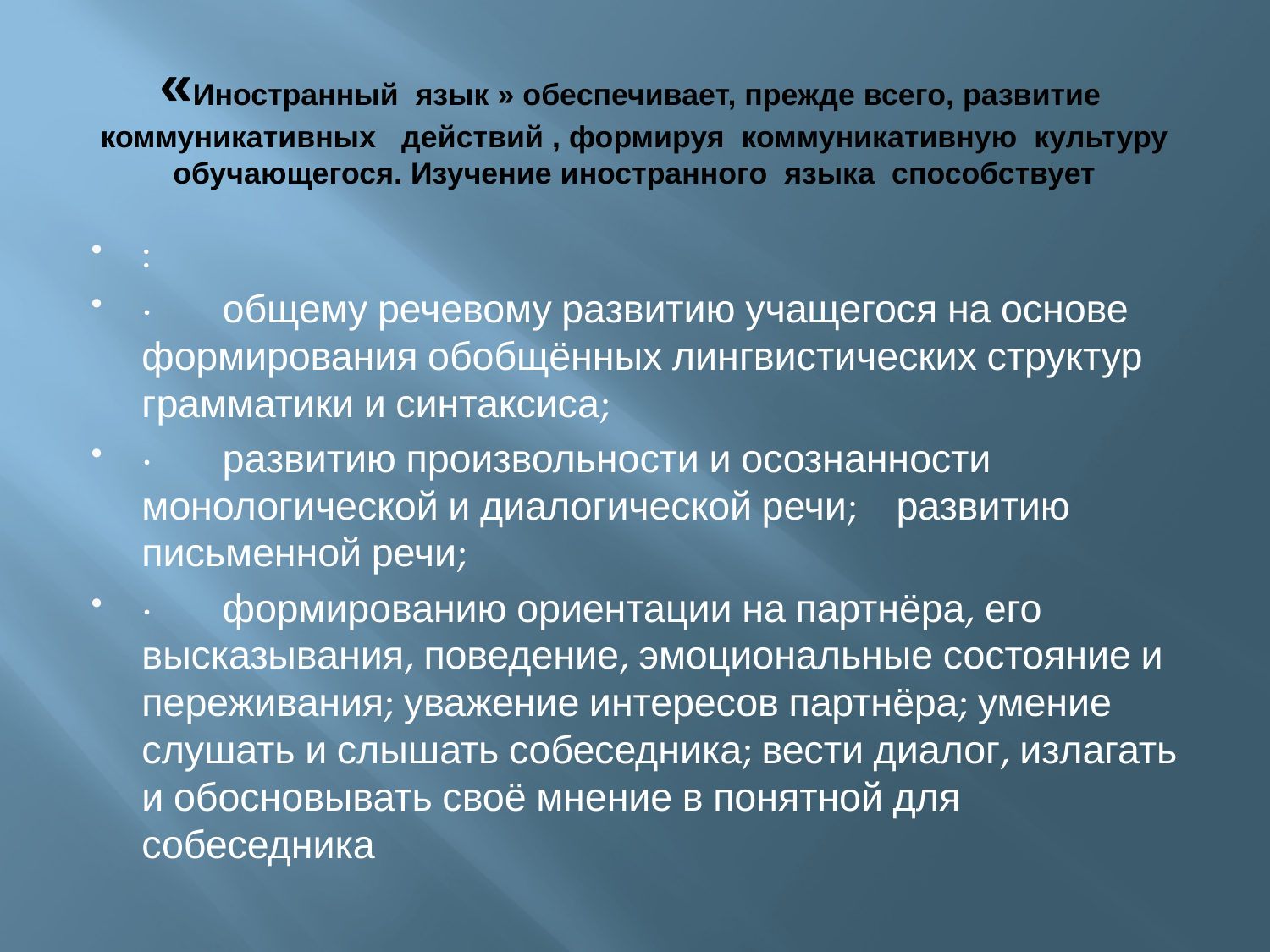

# «Иностранный  язык » обеспечивает, прежде всего, развитие  коммуникативных   действий , формируя  коммуникативную  культуру обучающегося. Изучение иностранного  языка  способствует
:
·       общему речевому развитию учащегося на основе формирования обобщённых лингвистических структур грамматики и синтаксиса;
·       развитию произвольности и осознанности монологической и диалогической речи;    развитию письменной речи;
·       формированию ориентации на партнёра, его высказывания, поведение, эмоциональные состояние и переживания; уважение интересов партнёра; умение слушать и слышать собеседника; вести диалог, излагать и обосновывать своё мнение в понятной для собеседника